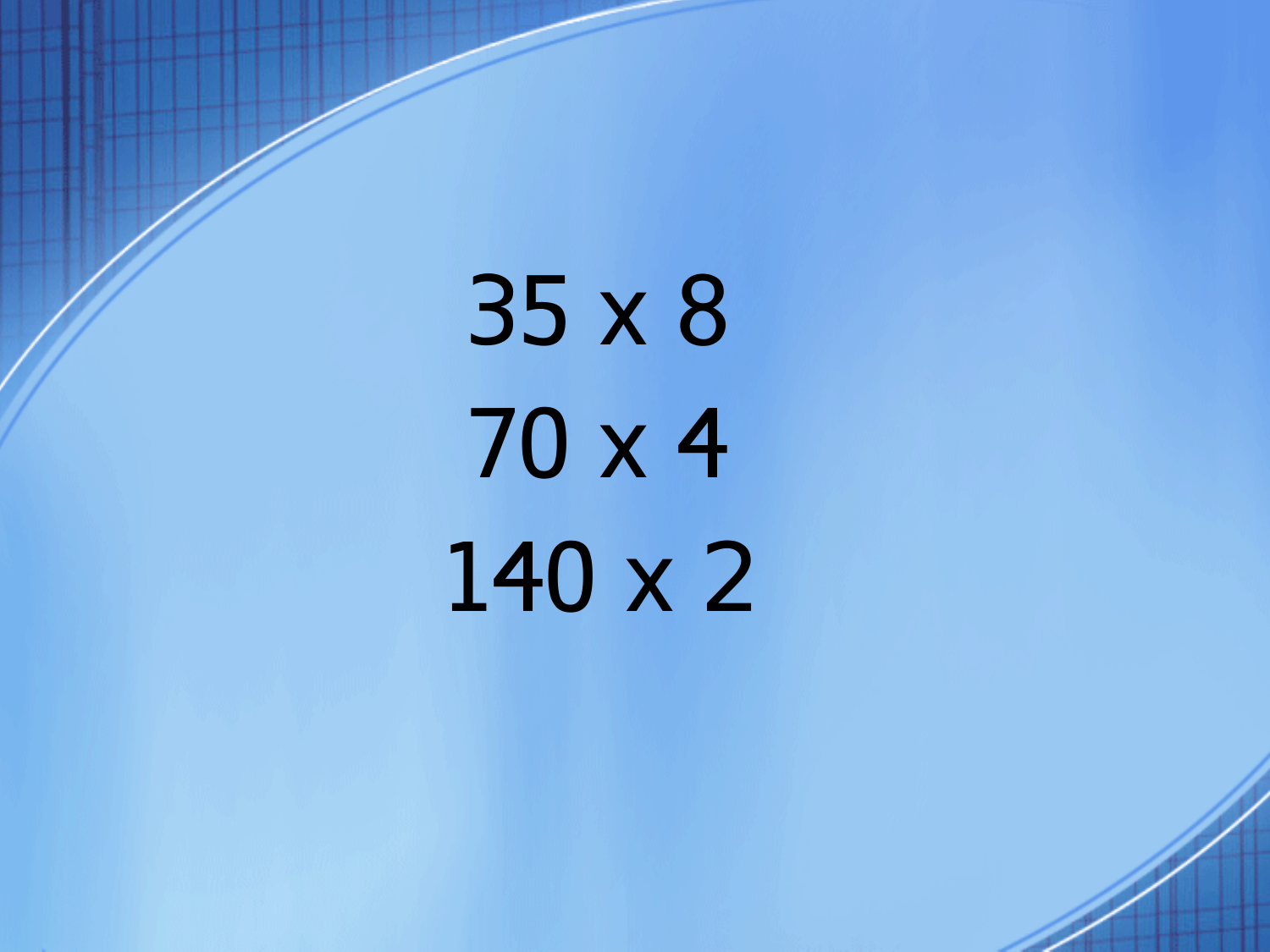

35 x 8
70 x 4
140 x 2